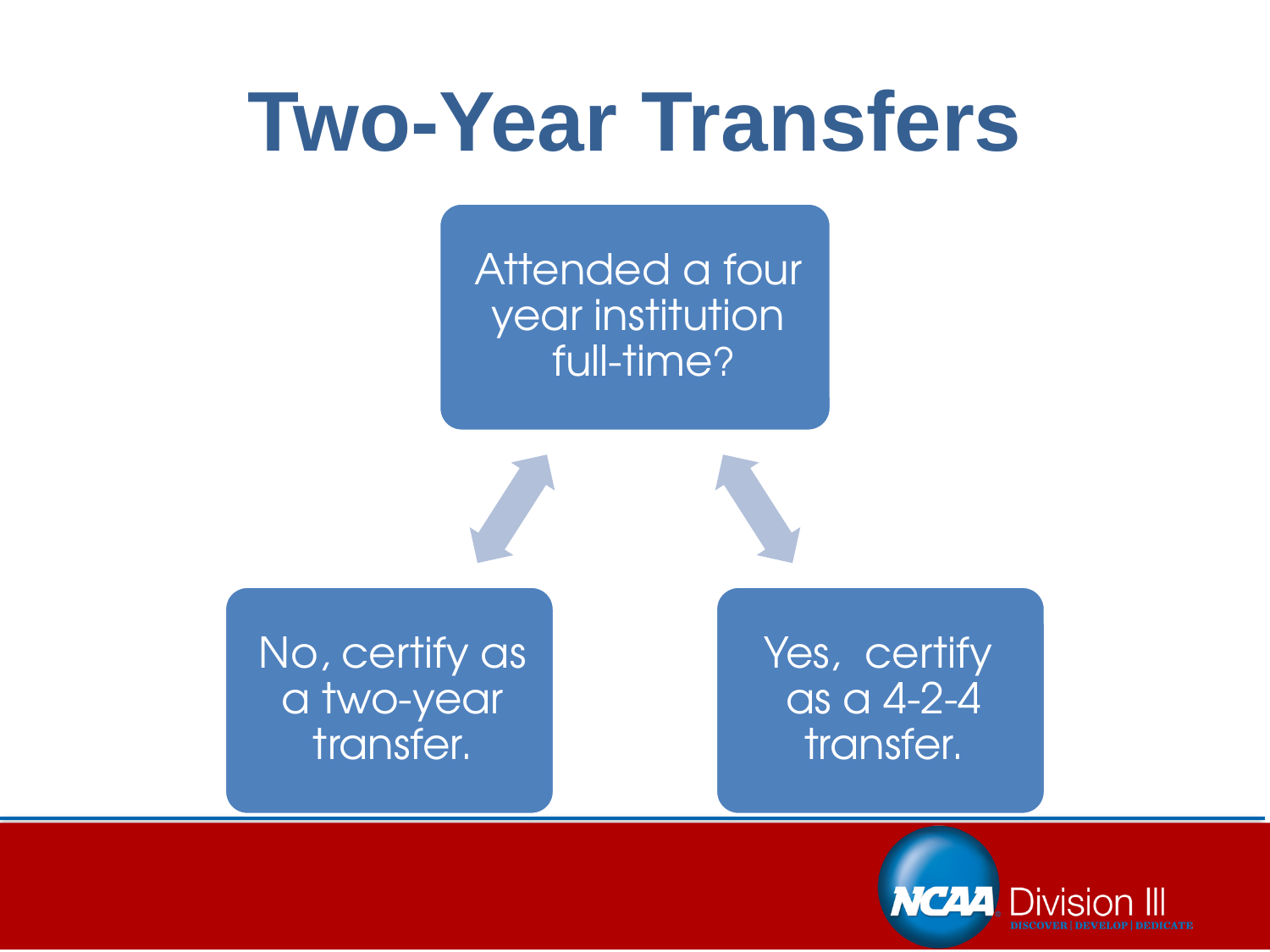

# Two-Year Transfers
Attended a four year institution
 full-time?

Yes,  certify
as a 4-2-4 transfer.

No, certify as a two-year transfer.